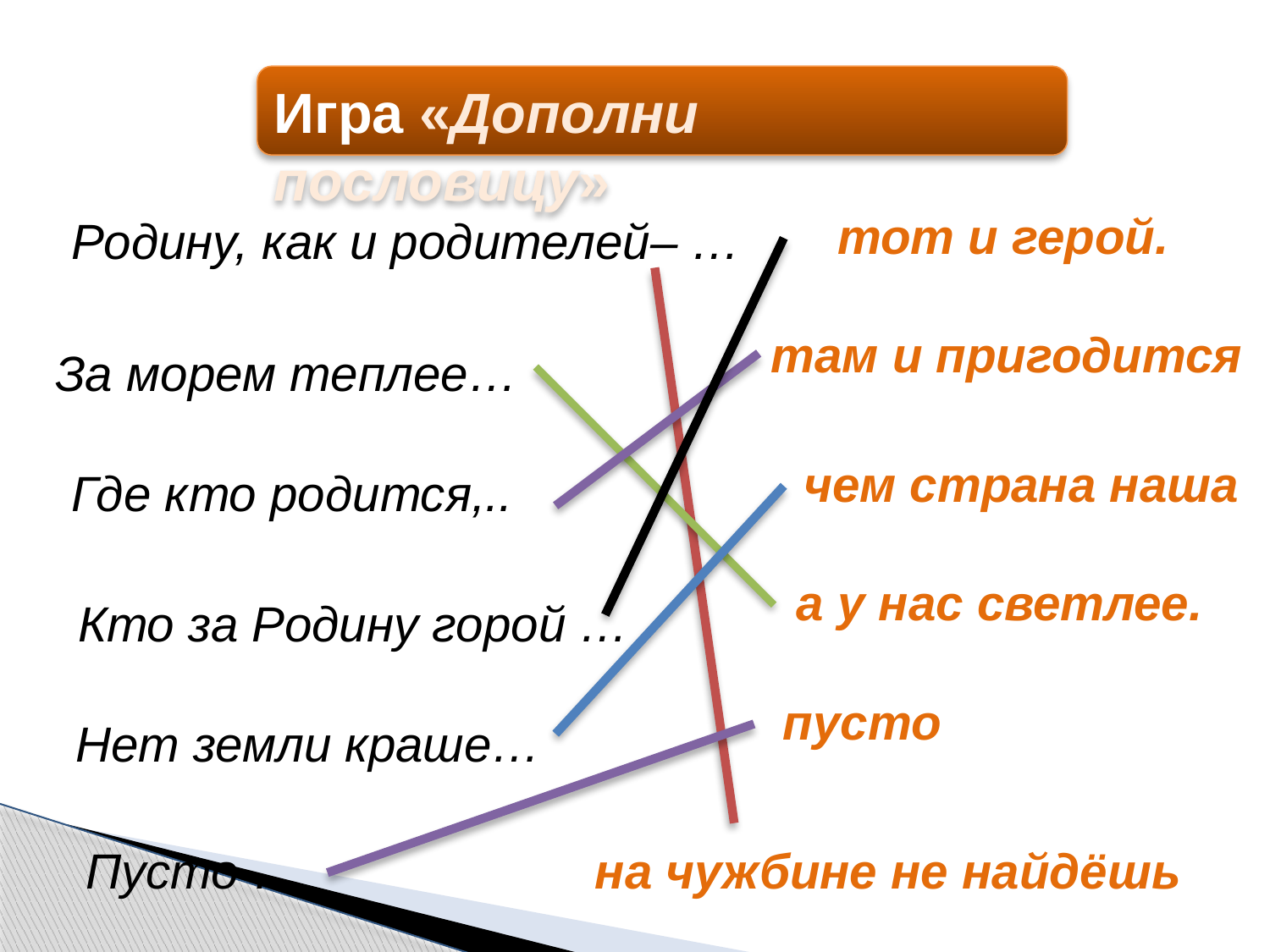

Игра «Дополни пословицу»
тот и герой.
Родину, как и родителей– …
там и пригодится
За морем теплее…
чем страна наша
Где кто родится,..
а у нас светлее.
Кто за Родину горой …
пусто
 Нет земли краше…
 Пусто …
на чужбине не найдёшь